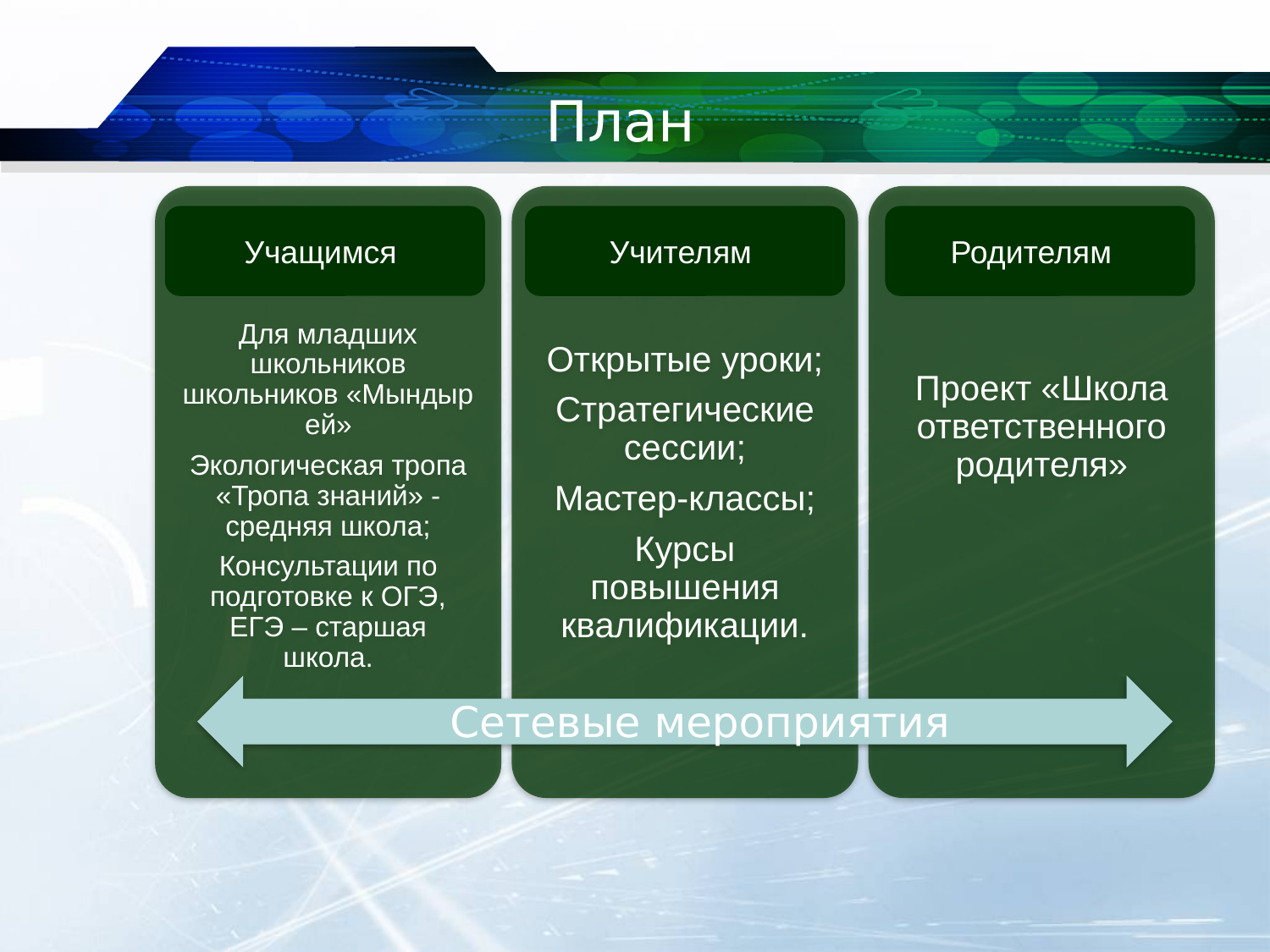

# План
Для младших школьников школьников «Мындыр ей»
Экологическая тропа «Тропа знаний» - средняя школа;
Консультации по подготовке к ОГЭ, ЕГЭ – старшая школа.

Открытые уроки;
Стратегические сессии;
Мастер-классы;
Курсы повышения квалификации.

Проект «Школа ответственного родителя»

Учащимся
Учителям
Родителям
Сетевые мероприятия